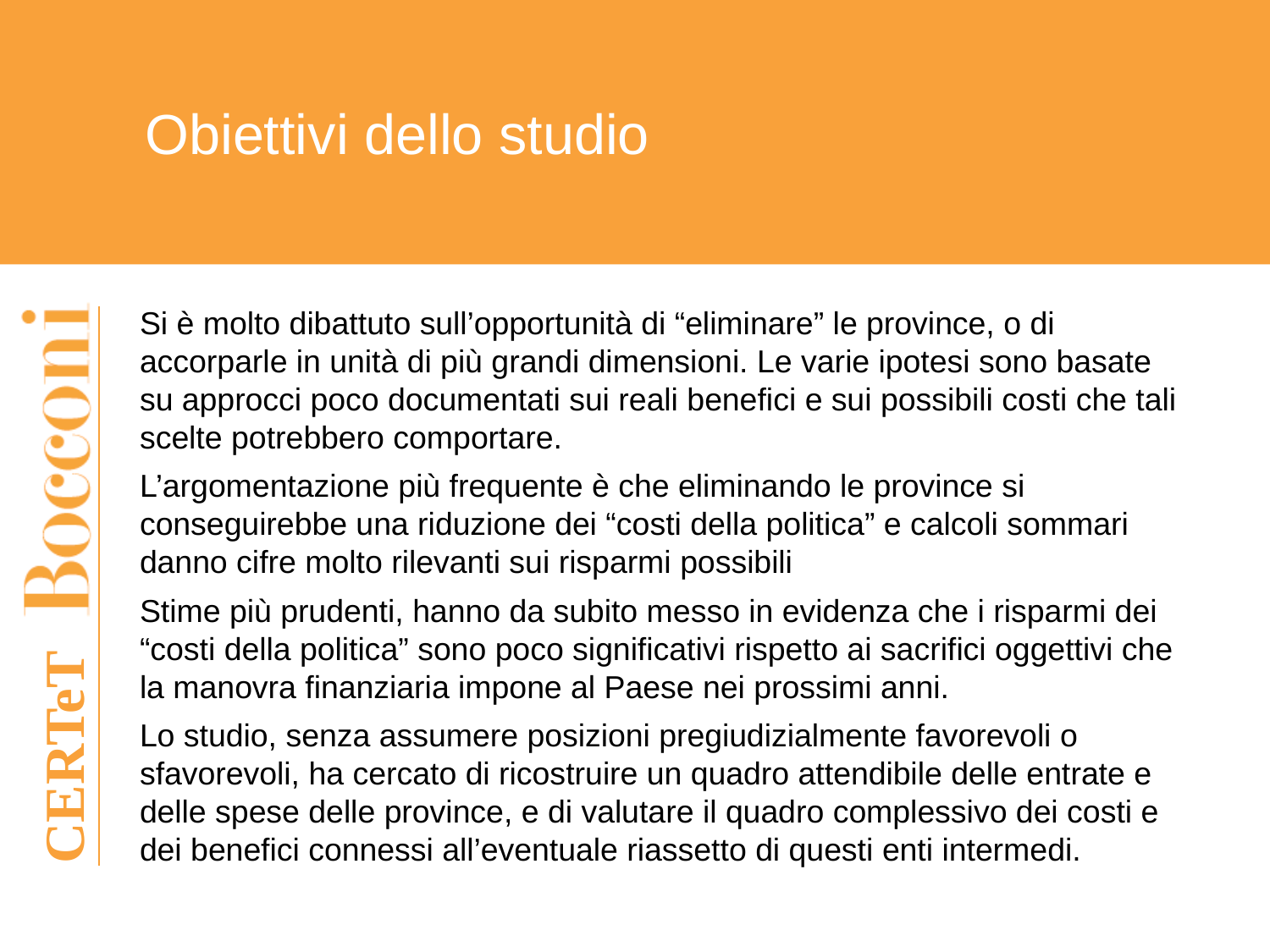

# Obiettivi dello studio
Si è molto dibattuto sull’opportunità di “eliminare” le province, o di accorparle in unità di più grandi dimensioni. Le varie ipotesi sono basate su approcci poco documentati sui reali benefici e sui possibili costi che tali scelte potrebbero comportare.
L’argomentazione più frequente è che eliminando le province si conseguirebbe una riduzione dei “costi della politica” e calcoli sommari danno cifre molto rilevanti sui risparmi possibili
Stime più prudenti, hanno da subito messo in evidenza che i risparmi dei “costi della politica” sono poco significativi rispetto ai sacrifici oggettivi che la manovra finanziaria impone al Paese nei prossimi anni.
Lo studio, senza assumere posizioni pregiudizialmente favorevoli o sfavorevoli, ha cercato di ricostruire un quadro attendibile delle entrate e delle spese delle province, e di valutare il quadro complessivo dei costi e dei benefici connessi all’eventuale riassetto di questi enti intermedi.